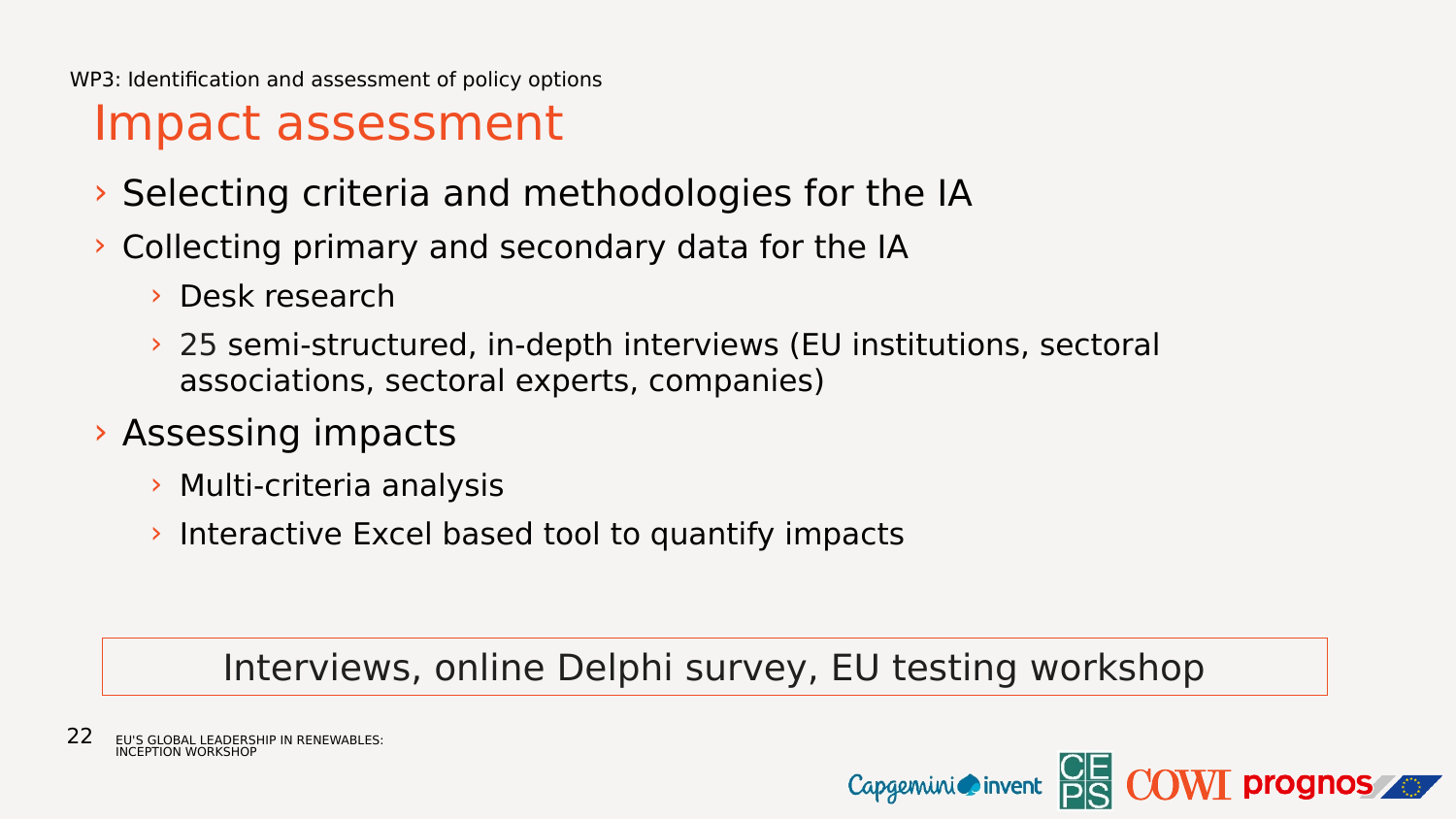

WP3: Identification and assessment of policy options
Impact assessment
Selecting criteria and methodologies for the IA
Collecting primary and secondary data for the IA
Desk research
25 semi-structured, in-depth interviews (EU institutions, sectoral associations, sectoral experts, companies)
Assessing impacts
Multi-criteria analysis
Interactive Excel based tool to quantify impacts

Interviews, online Delphi survey, EU testing workshop
22
EU's global leadership in renewables: Inception workshop